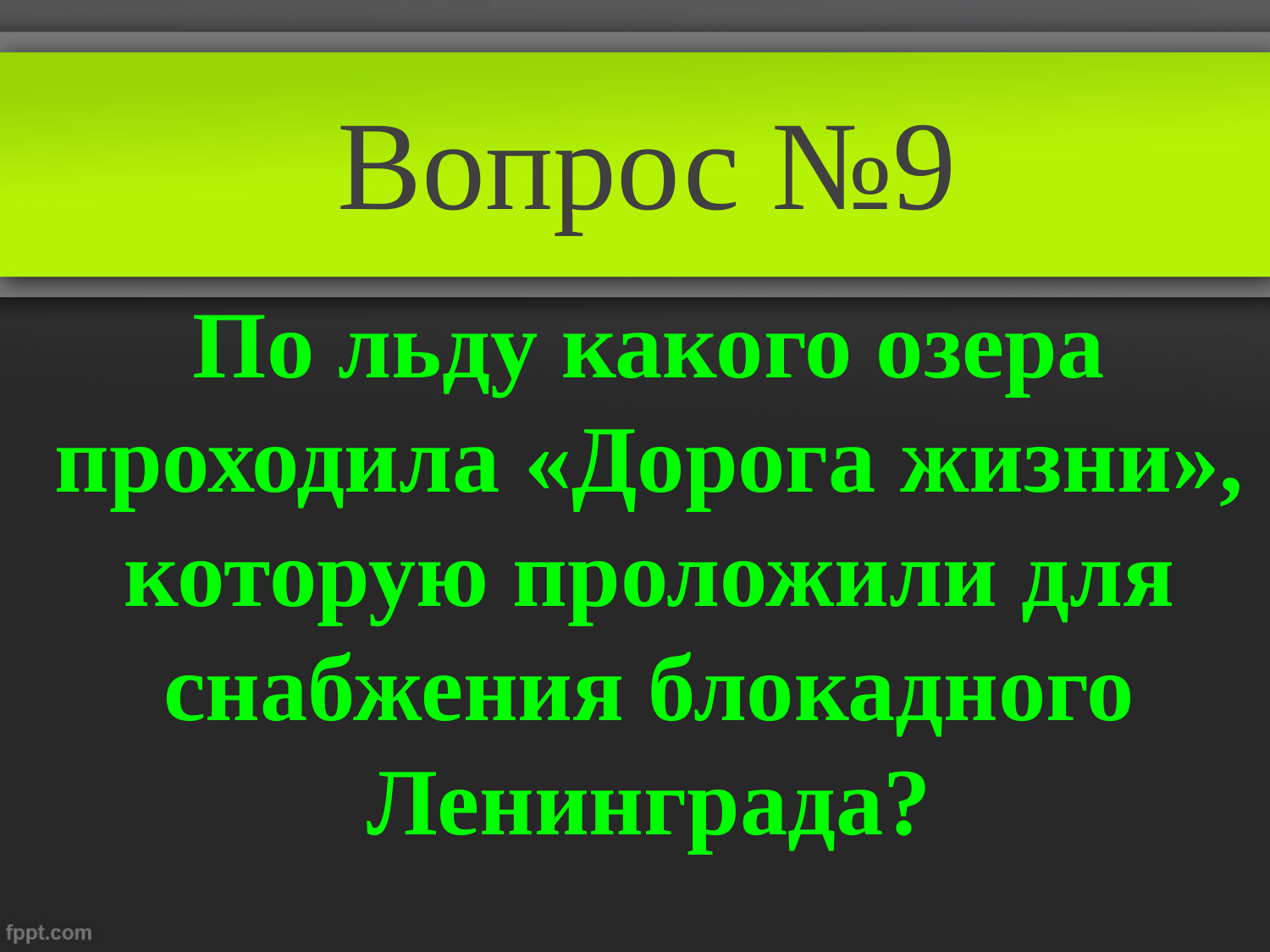

Вопрос №9
По льду какого озера проходила «Дорога жизни», которую проложили для снабжения блокадного Ленинграда?